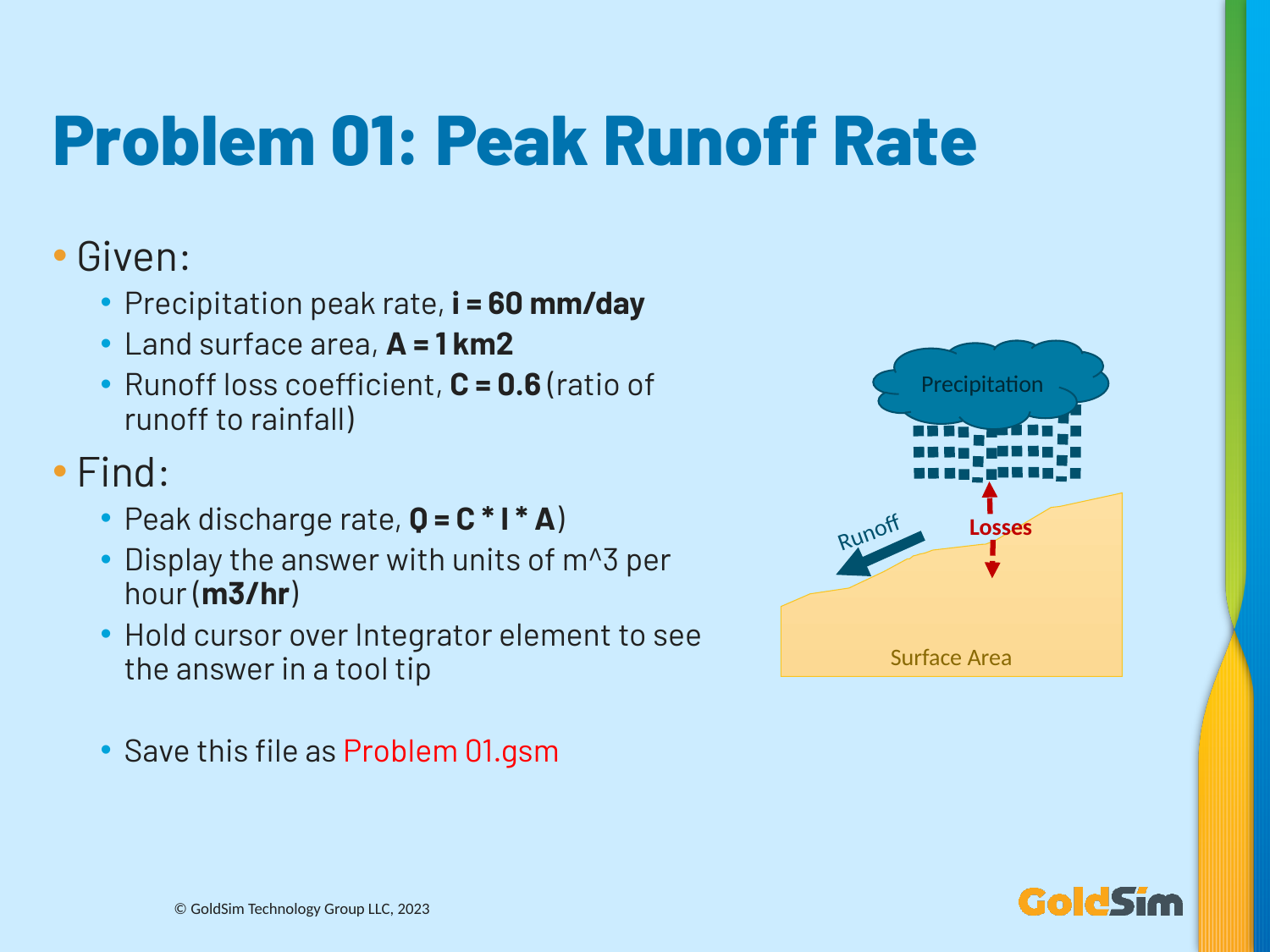

# Problem 01: Peak Runoff Rate
Given:
Precipitation peak rate, i = 60 mm/day
Land surface area, A = 1 km2
Runoff loss coefficient, C = 0.6 (ratio of runoff to rainfall)
Find:
Peak discharge rate, Q = C * I * A)
Display the answer with units of m^3 per hour (m3/hr)
Hold cursor over Integrator element to see the answer in a tool tip

Save this file as Problem 01.gsm
Precipitation
Surface Area
Runoff
Losses
© GoldSim Technology Group LLC, 2023